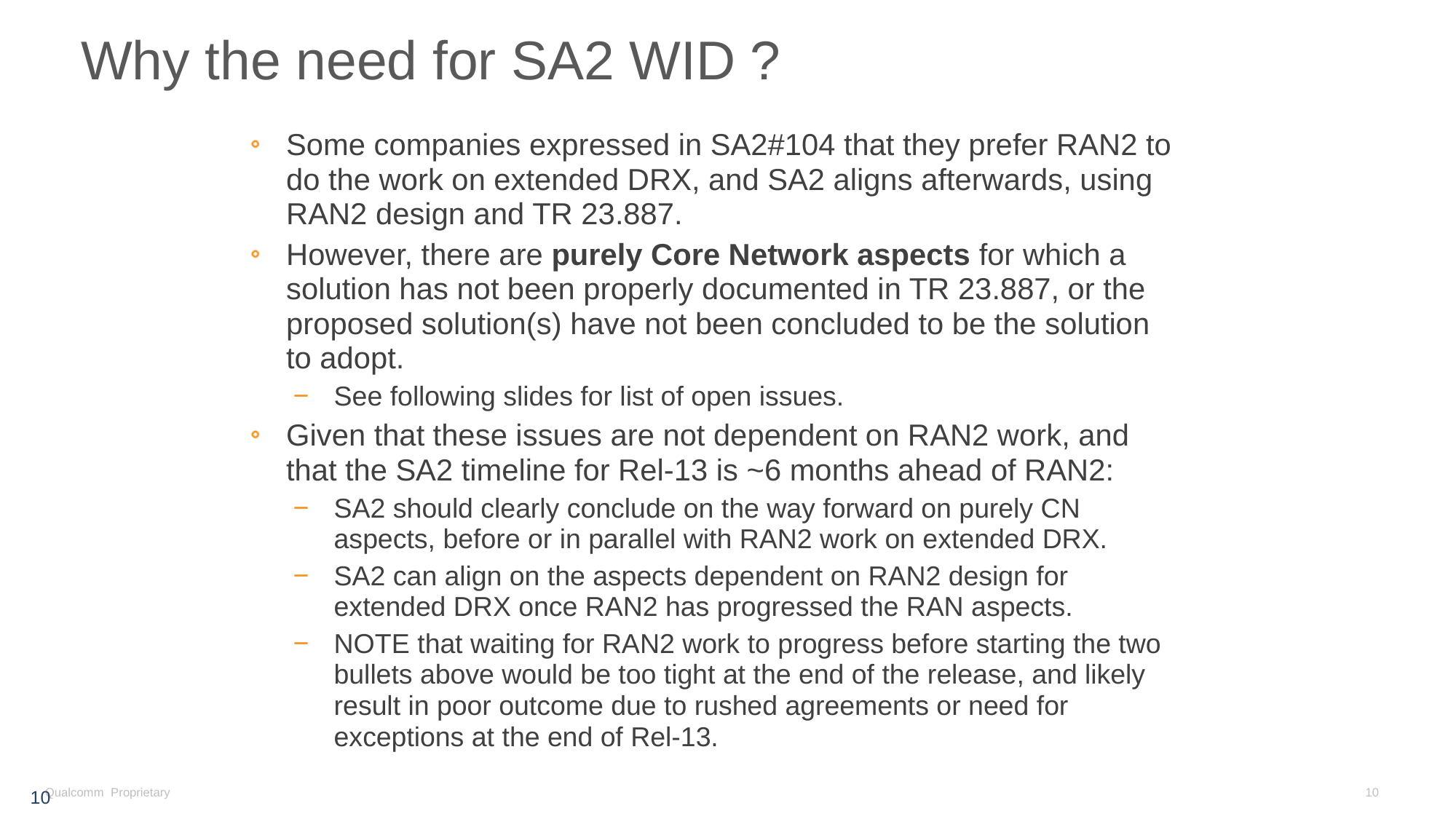

# Why the need for SA2 WID ?
Some companies expressed in SA2#104 that they prefer RAN2 to do the work on extended DRX, and SA2 aligns afterwards, using RAN2 design and TR 23.887.
However, there are purely Core Network aspects for which a solution has not been properly documented in TR 23.887, or the proposed solution(s) have not been concluded to be the solution to adopt.
See following slides for list of open issues.
Given that these issues are not dependent on RAN2 work, and that the SA2 timeline for Rel-13 is ~6 months ahead of RAN2:
SA2 should clearly conclude on the way forward on purely CN aspects, before or in parallel with RAN2 work on extended DRX.
SA2 can align on the aspects dependent on RAN2 design for extended DRX once RAN2 has progressed the RAN aspects.
NOTE that waiting for RAN2 work to progress before starting the two bullets above would be too tight at the end of the release, and likely result in poor outcome due to rushed agreements or need for exceptions at the end of Rel-13.
10